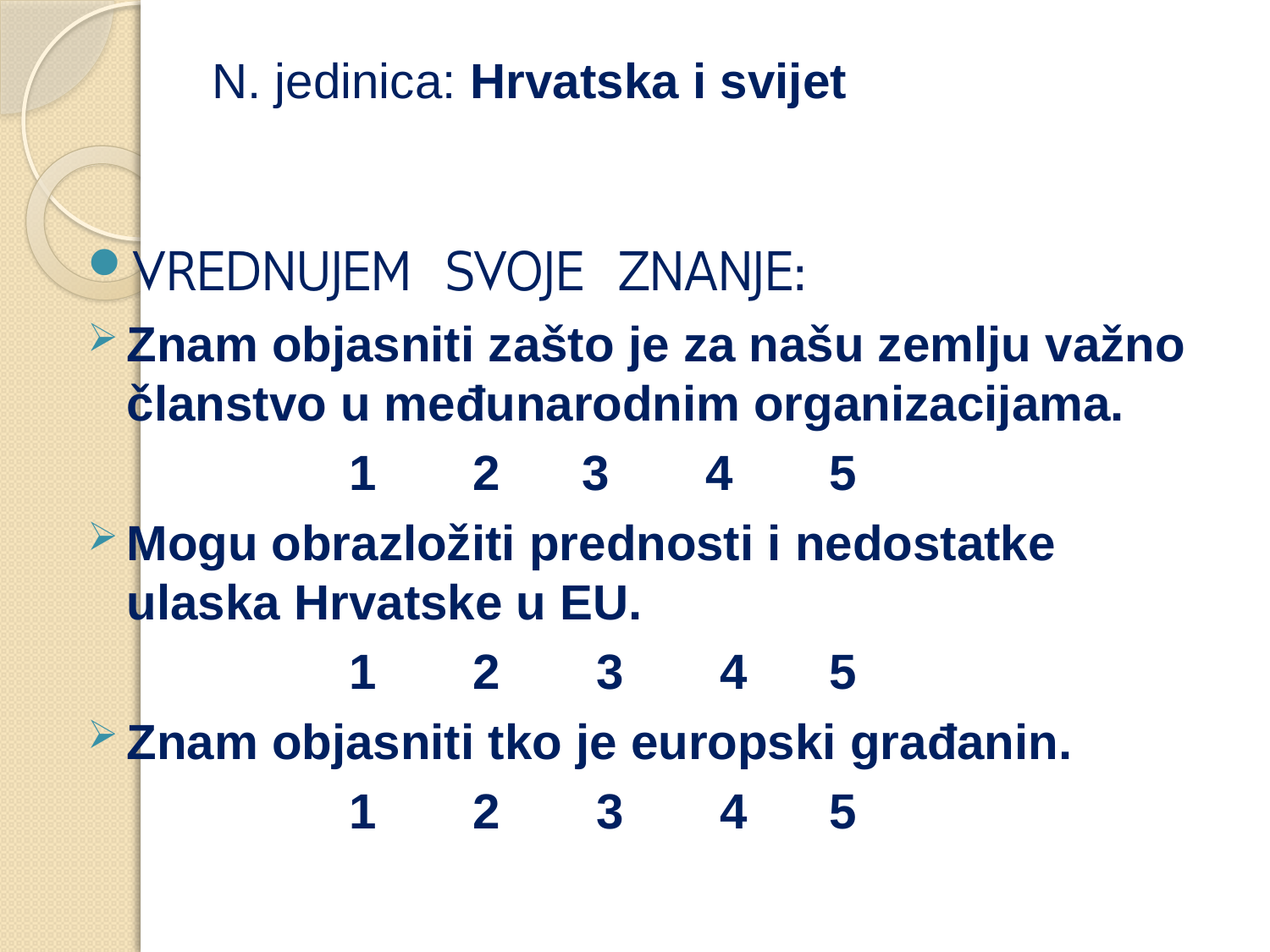

# N. jedinica: Hrvatska i svijet
VREDNUJEM  SVOJE  ZNANJE:
Znam objasniti zašto je za našu zemlju važno članstvo u međunarodnim organizacijama.
                   1       2      3       4       5
Mogu obrazložiti prednosti i nedostatke ulaska Hrvatske u EU.
                   1       2       3       4      5
Znam objasniti tko je europski građanin.
                   1       2       3       4      5